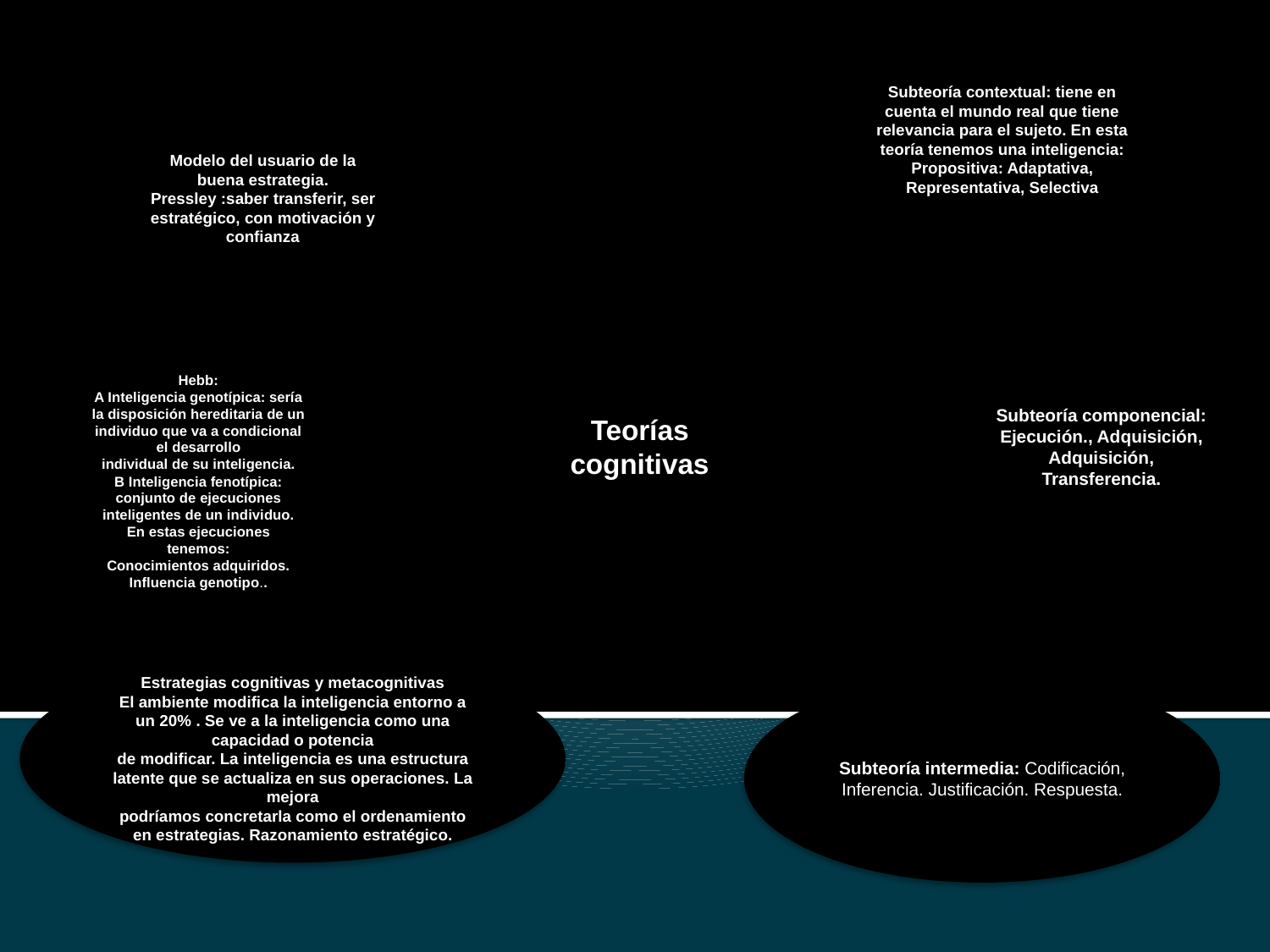

Subteoría contextual: tiene en cuenta el mundo real que tiene relevancia para el sujeto. En esta teoría tenemos una inteligencia:
Propositiva: Adaptativa, Representativa, Selectiva

Modelo del usuario de la buena estrategia. Pressley :saber transferir, ser estratégico, con motivación y confianza

Subteoría componencial:
Ejecución., Adquisición, Adquisición, Transferencia.
Hebb:
A Inteligencia genotípica: sería la disposición hereditaria de un individuo que va a condicional el desarrollo
individual de su inteligencia.
B Inteligencia fenotípica: conjunto de ejecuciones inteligentes de un individuo. En estas ejecuciones
tenemos:
Conocimientos adquiridos.
Influencia genotipo..
Teorías cognitivas

Estrategias cognitivas y metacognitivas
El ambiente modifica la inteligencia entorno a un 20% . Se ve a la inteligencia como una capacidad o potencia
de modificar. La inteligencia es una estructura latente que se actualiza en sus operaciones. La mejora
podríamos concretarla como el ordenamiento en estrategias. Razonamiento estratégico.
Subteoría intermedia: Codificación, Inferencia. Justificación. Respuesta.